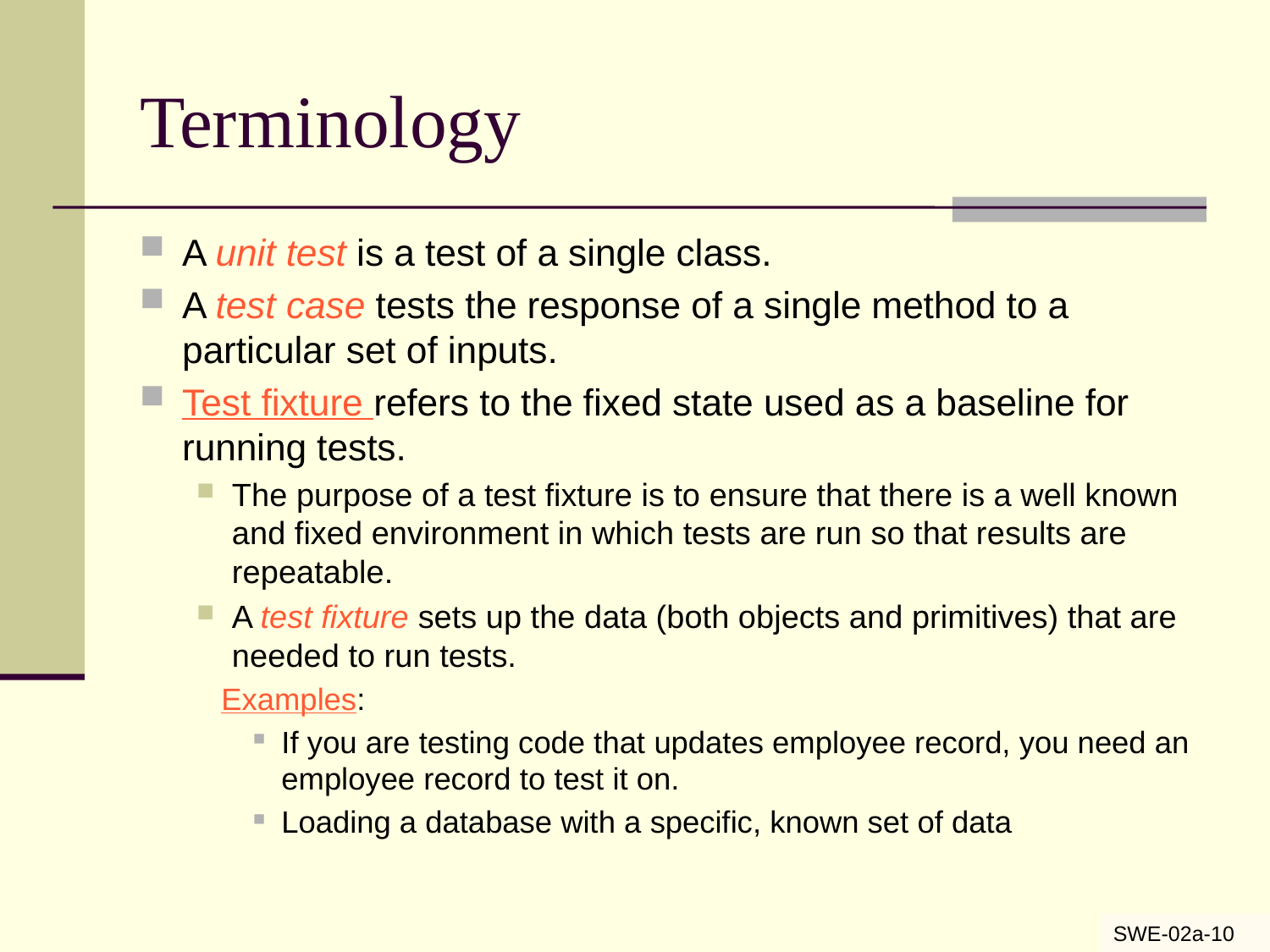

# Terminology
A unit test is a test of a single class.
A test case tests the response of a single method to a particular set of inputs.
Test fixture refers to the fixed state used as a baseline for running tests.
The purpose of a test fixture is to ensure that there is a well known and fixed environment in which tests are run so that results are repeatable.
A test fixture sets up the data (both objects and primitives) that are needed to run tests.
Examples:
If you are testing code that updates employee record, you need an employee record to test it on.
Loading a database with a specific, known set of data